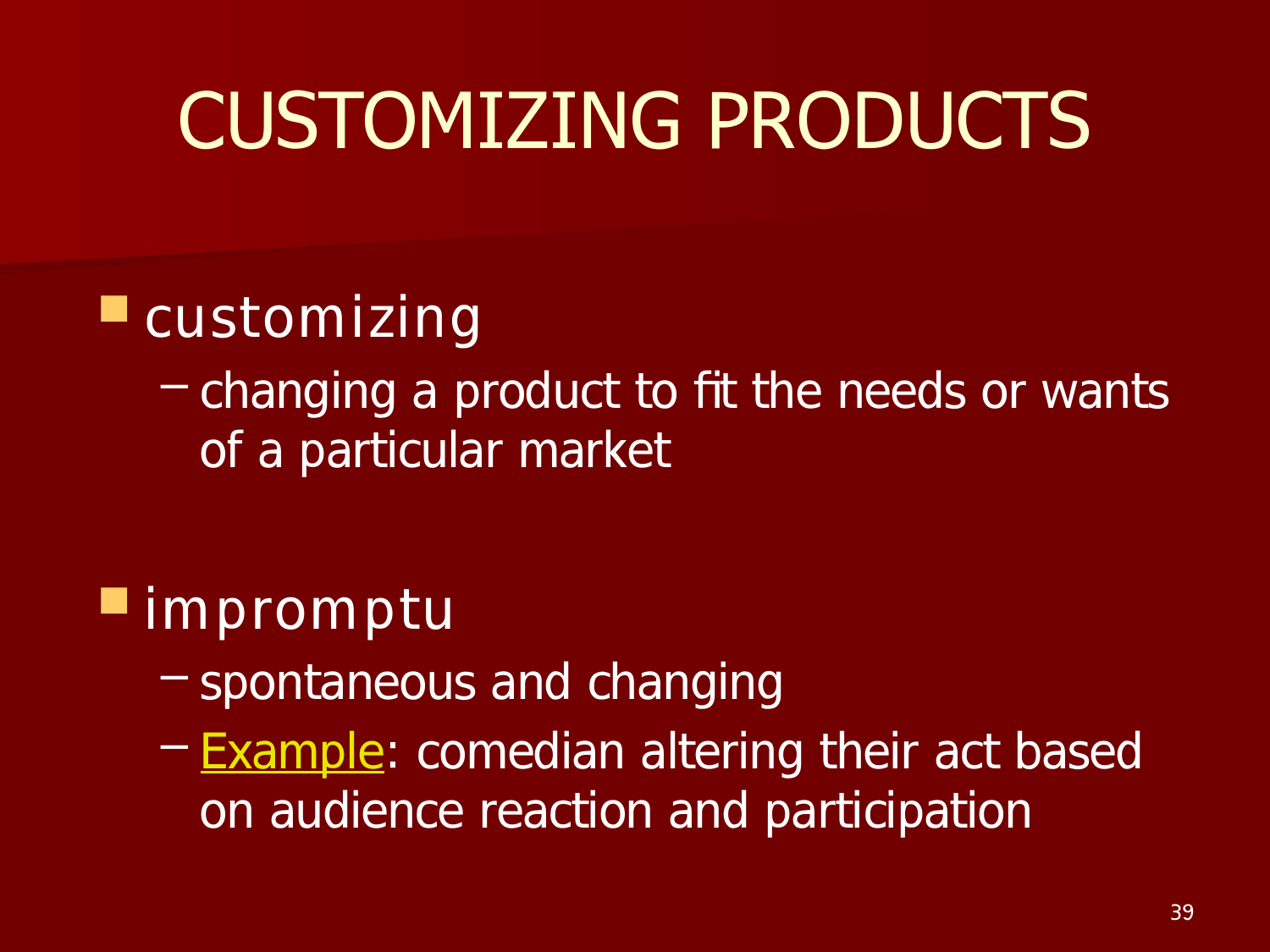

# CUSTOMIZING PRODUCTS
customizing
changing a product to fit the needs or wants of a particular market

impromptu
spontaneous and changing
Example: comedian altering their act based on audience reaction and participation
39